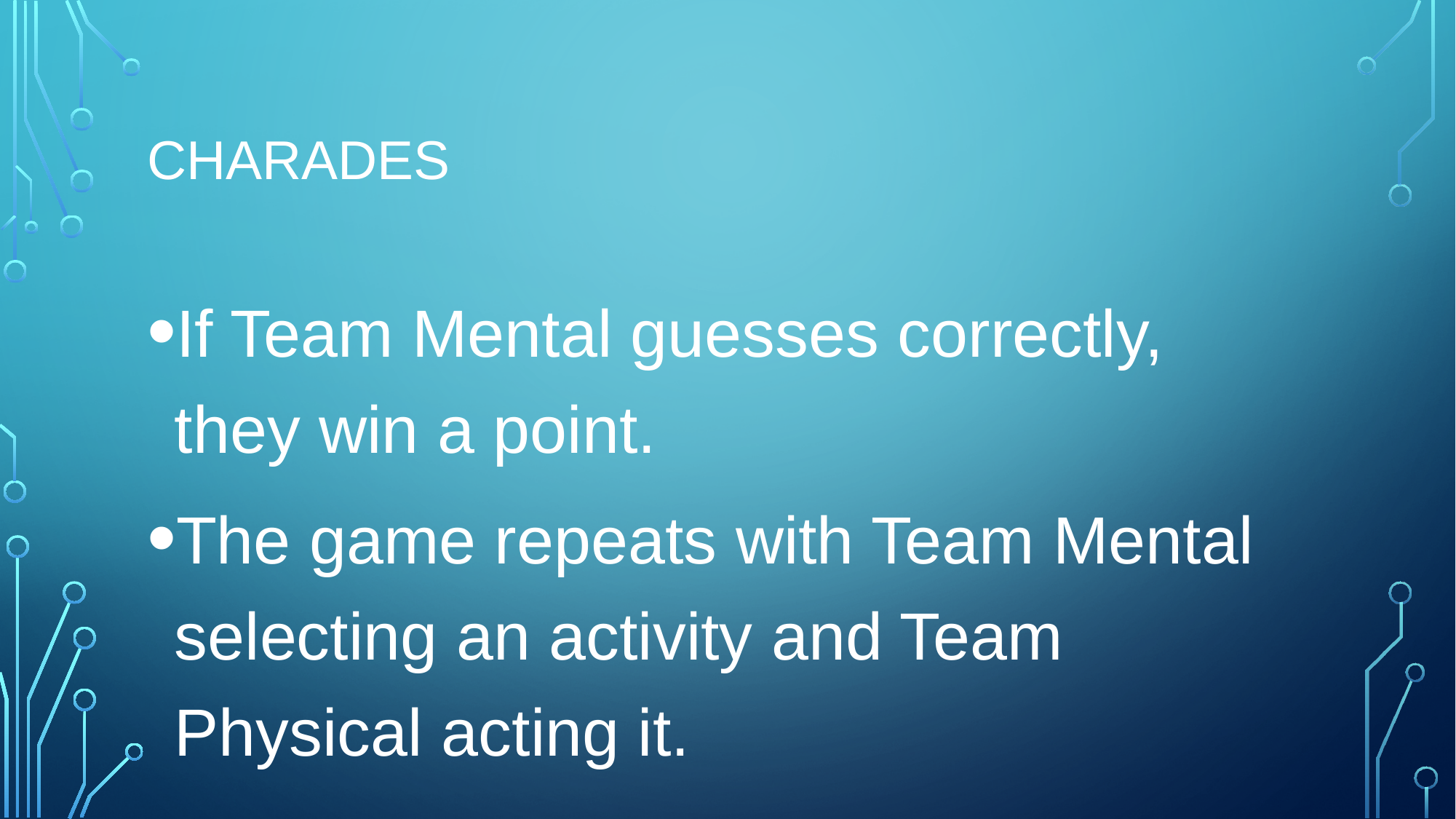

# charades
If Team Mental guesses correctly, they win a point.
The game repeats with Team Mental selecting an activity and Team Physical acting it.